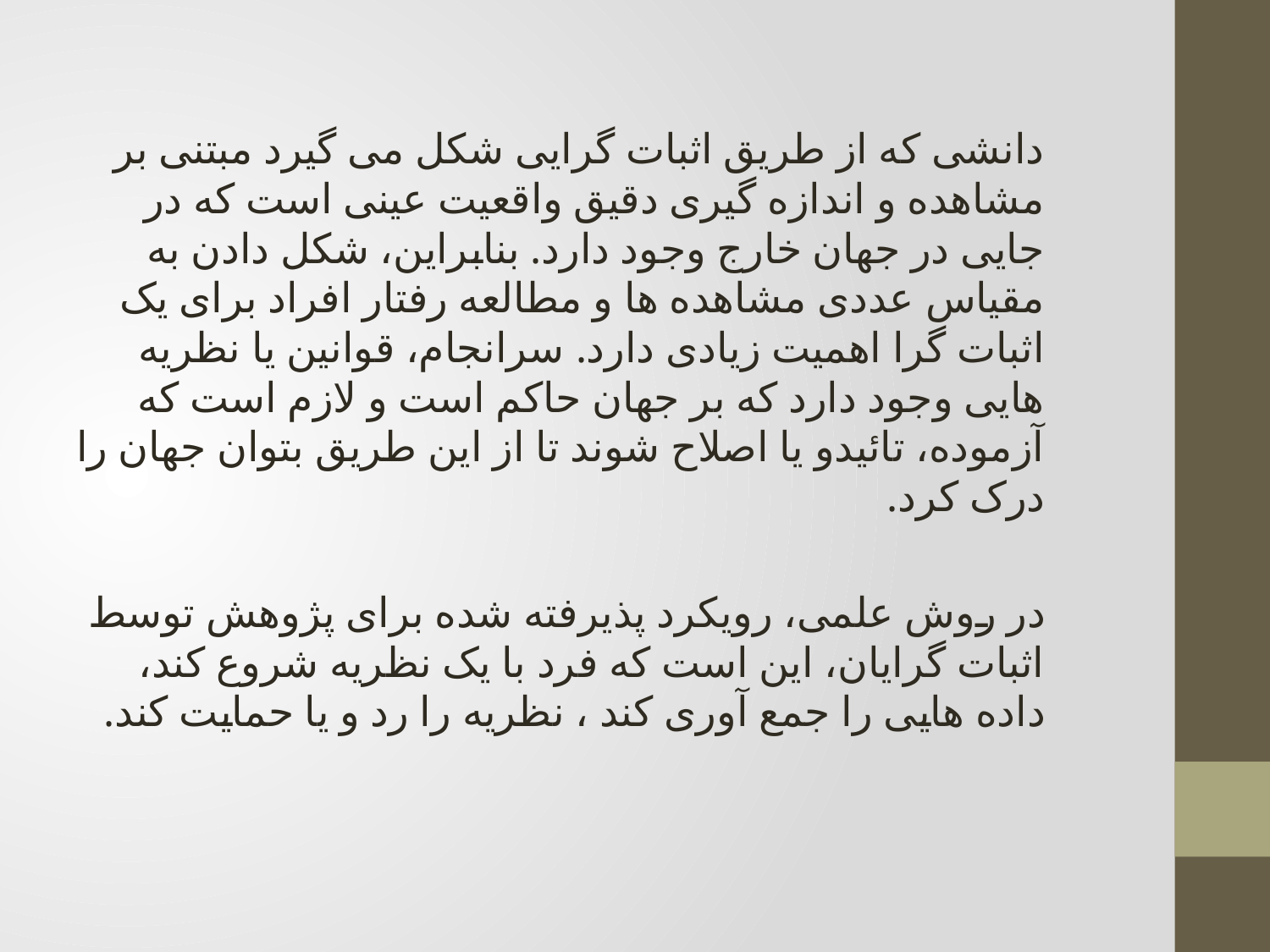

دانشی که از طریق اثبات گرایی شکل می گیرد مبتنی بر مشاهده و اندازه گیری دقیق واقعیت عینی است که در جایی در جهان خارج وجود دارد. بنابراین، شکل دادن به مقیاس عددی مشاهده ها و مطالعه رفتار افراد برای یک اثبات گرا اهمیت زیادی دارد. سرانجام، قوانین یا نظریه هایی وجود دارد که بر جهان حاکم است و لازم است که آزموده، تائیدو یا اصلاح شوند تا از این طریق بتوان جهان را درک کرد.

در روش علمی، رویکرد پذیرفته شده برای پژوهش توسط اثبات گرایان، این است که فرد با یک نظریه شروع کند، داده هایی را جمع آوری کند ، نظریه را رد و یا حمایت کند.